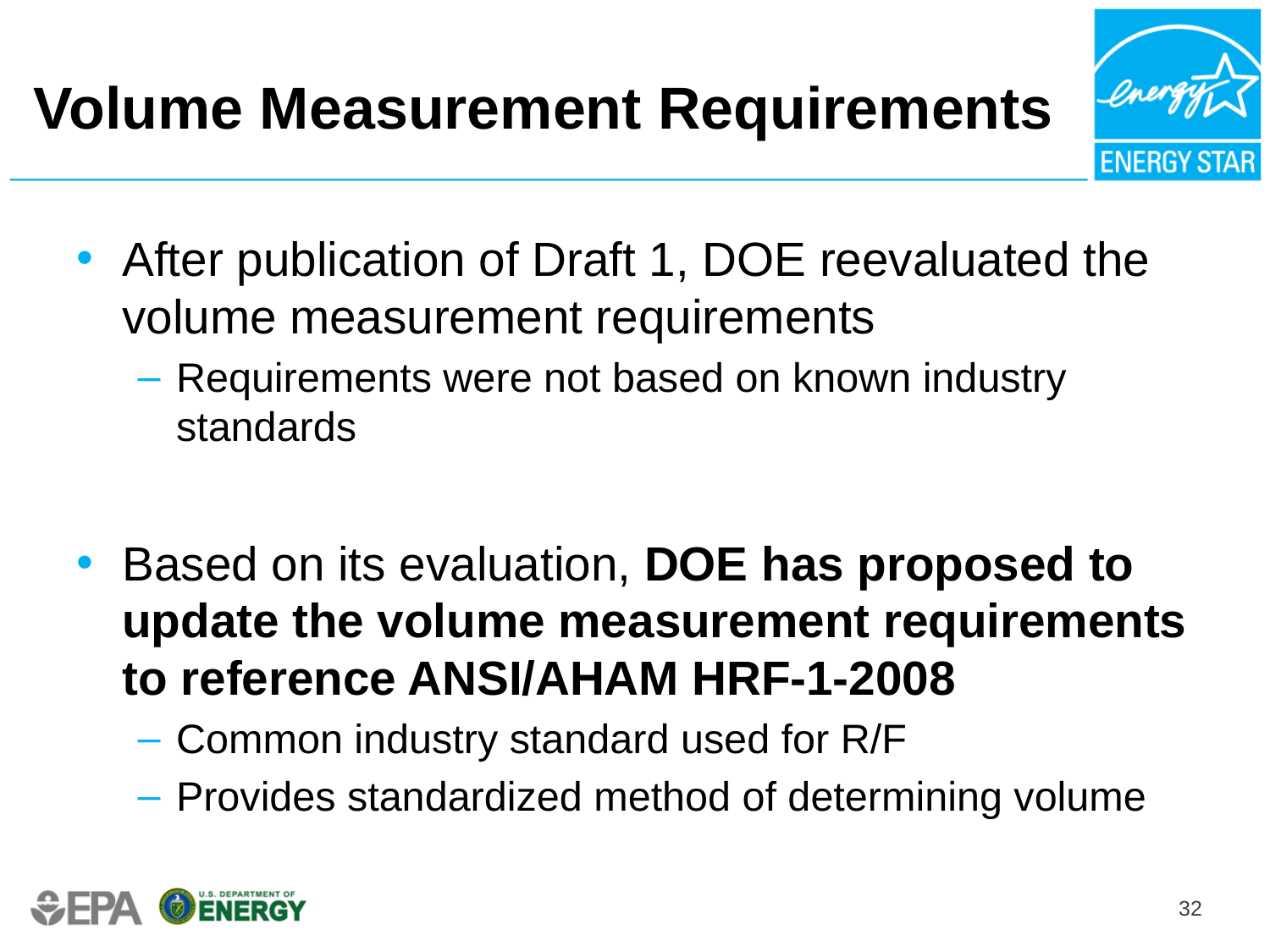

# Volume Measurement Requirements
After publication of Draft 1, DOE reevaluated the volume measurement requirements
Requirements were not based on known industry standards

Based on its evaluation, DOE has proposed to update the volume measurement requirements to reference ANSI/AHAM HRF-1-2008
Common industry standard used for R/F
Provides standardized method of determining volume